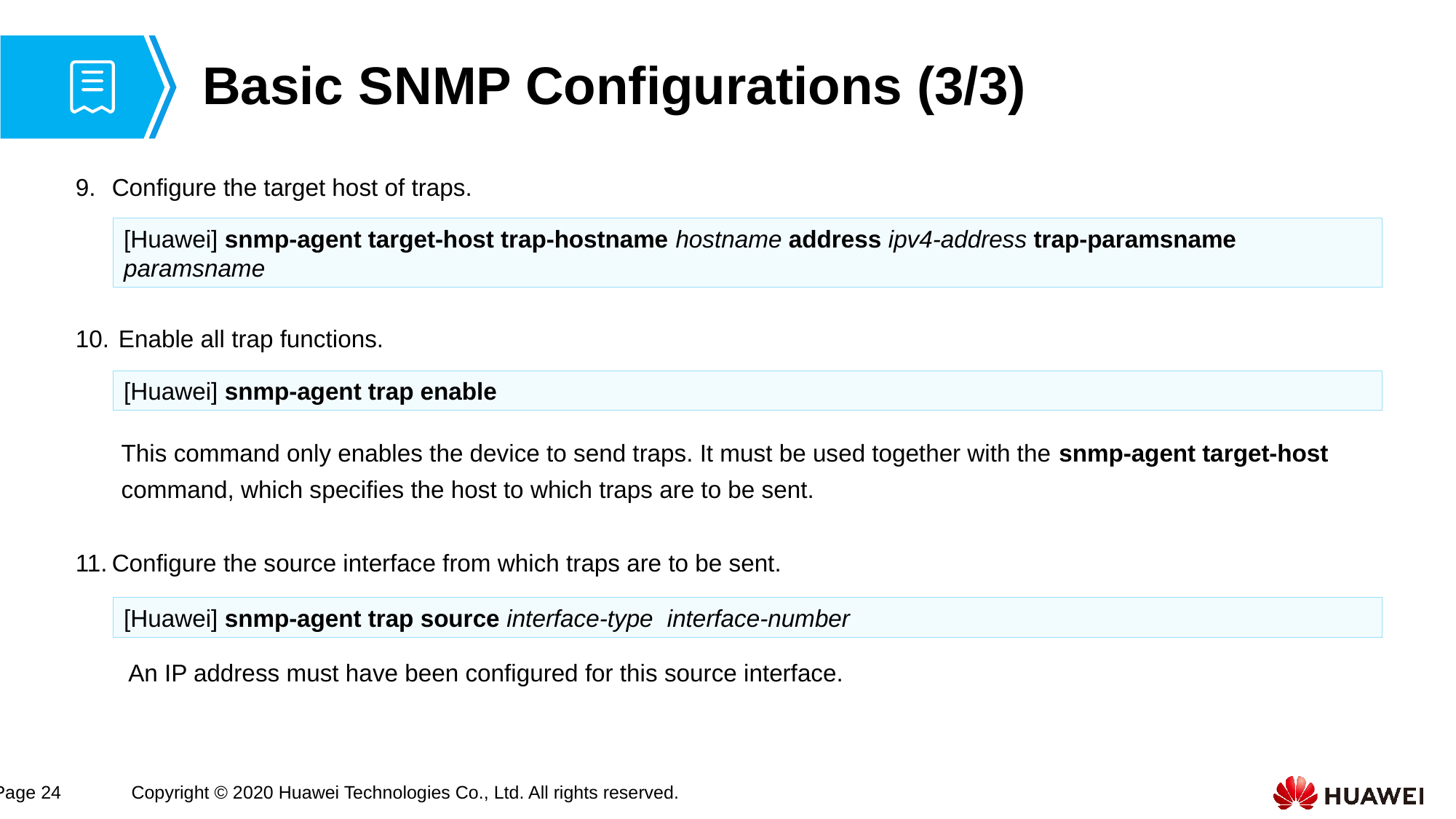

# Basic SNMP Configurations (3/3)
Configure the target host of traps.
[Huawei] snmp-agent target-host trap-hostname hostname address ipv4-address trap-paramsname paramsname
 Enable all trap functions.
[Huawei] snmp-agent trap enable
This command only enables the device to send traps. It must be used together with the snmp-agent target-host command, which specifies the host to which traps are to be sent.
Configure the source interface from which traps are to be sent.
[Huawei] snmp-agent trap source interface-type  interface-number
An IP address must have been configured for this source interface.